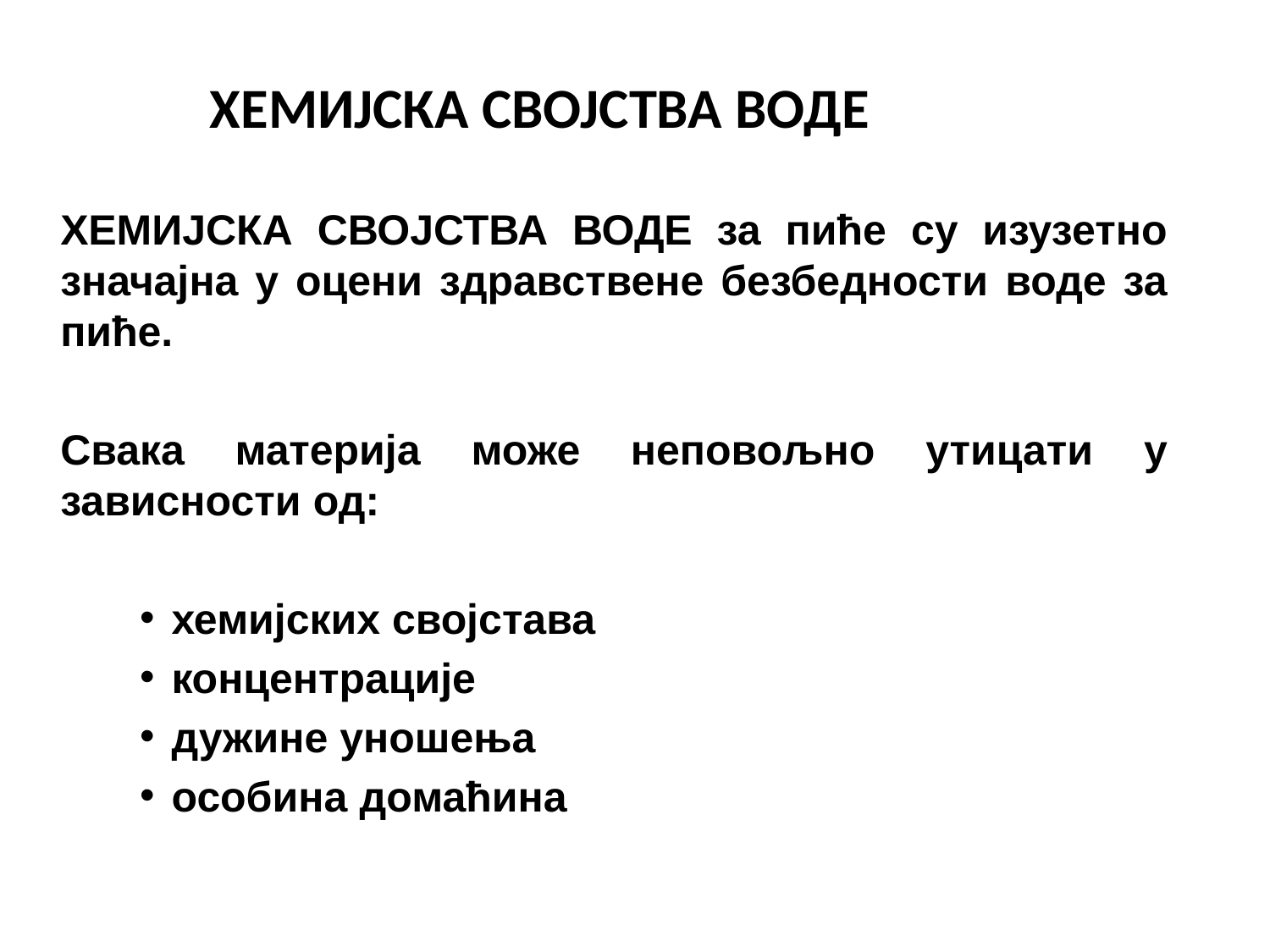

ХЕМИЈСКА СВОЈСТВА ВОДЕ
	ХЕМИЈСКА СВОЈСТВА ВОДЕ за пиће су изузетно значајна у оцени здравствене безбедности воде за пиће.

	Свака материја може неповољно утицати у зависности од:

хемијских својстава
концентрације
дужине уношења
особина домаћина